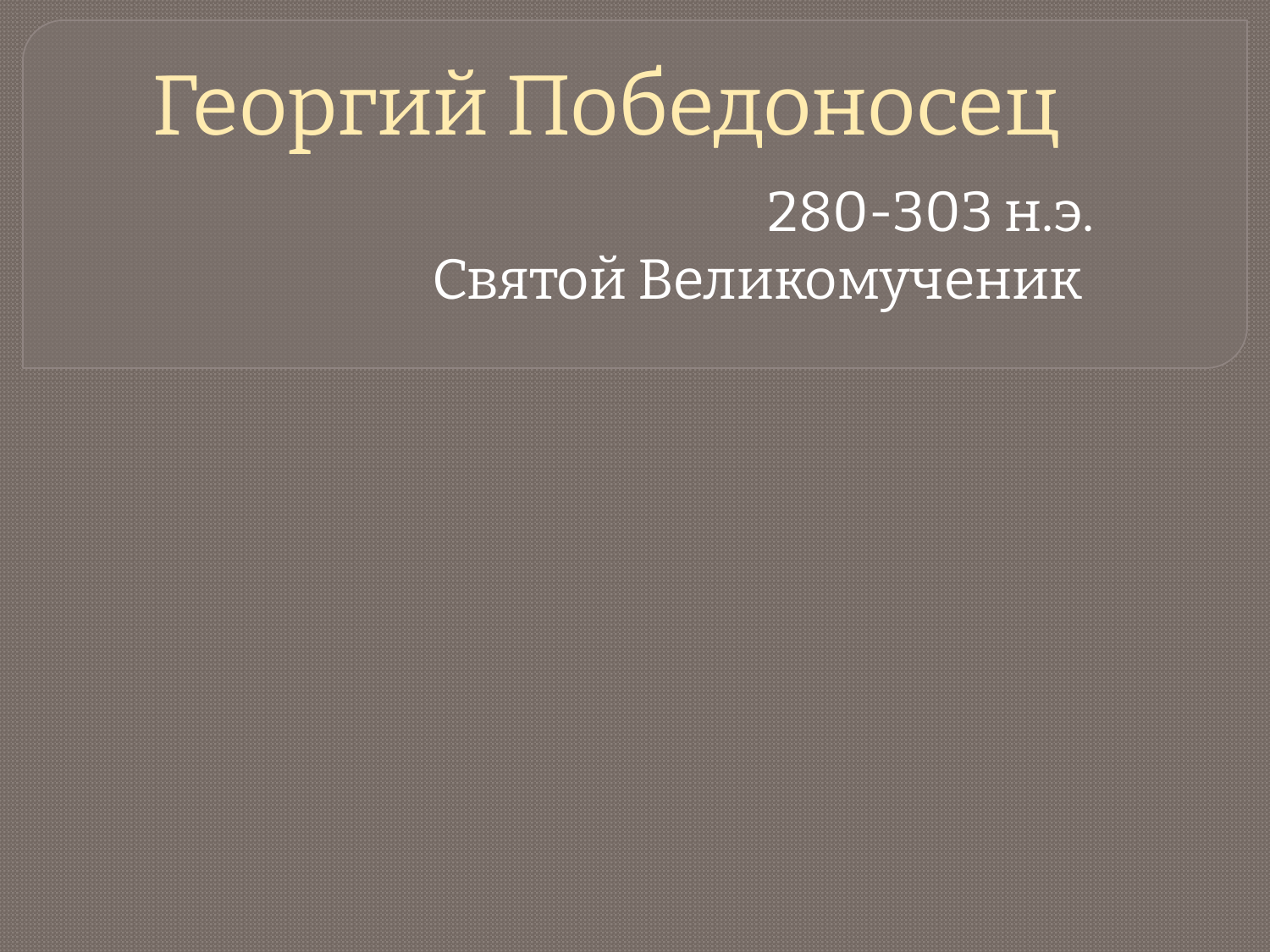

# Георгий Победоносец
280-303 н.э.
Святой Великомученик